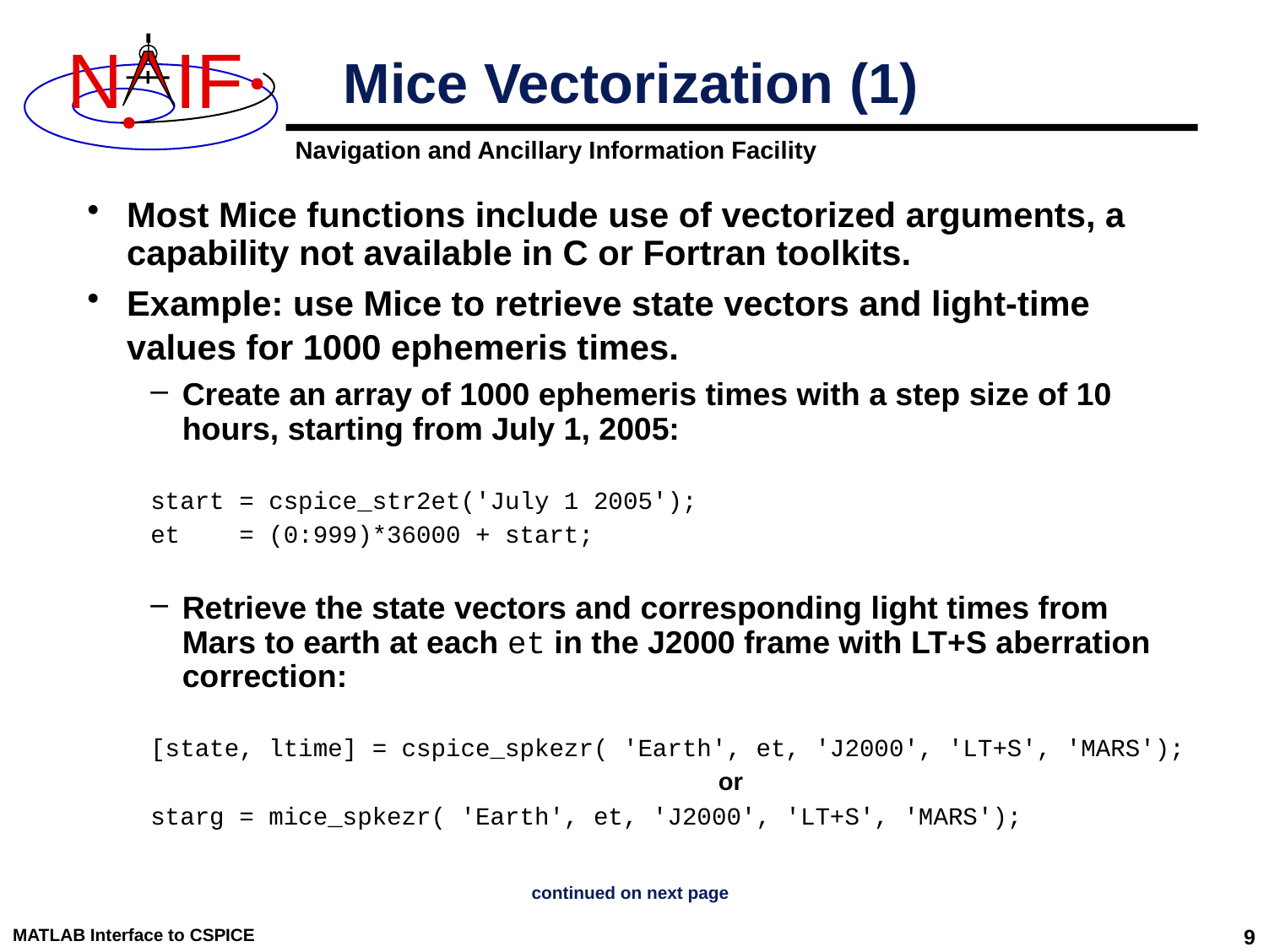

Mice Vectorization (1)
Most Mice functions include use of vectorized arguments, a capability not available in C or Fortran toolkits.
Example: use Mice to retrieve state vectors and light-time values for 1000 ephemeris times.
Create an array of 1000 ephemeris times with a step size of 10 hours, starting from July 1, 2005:

start = cspice_str2et('July 1 2005');
et    = (0:999)*36000 + start;

Retrieve the state vectors and corresponding light times from Mars to earth at each et in the J2000 frame with LT+S aberration correction:

[state, ltime] = cspice_spkezr( 'Earth', et, 'J2000', 'LT+S', 'MARS');
					  or
starg = mice_spkezr( 'Earth', et, 'J2000', 'LT+S', 'MARS');

continued on next page
MATLAB Interface to CSPICE
9